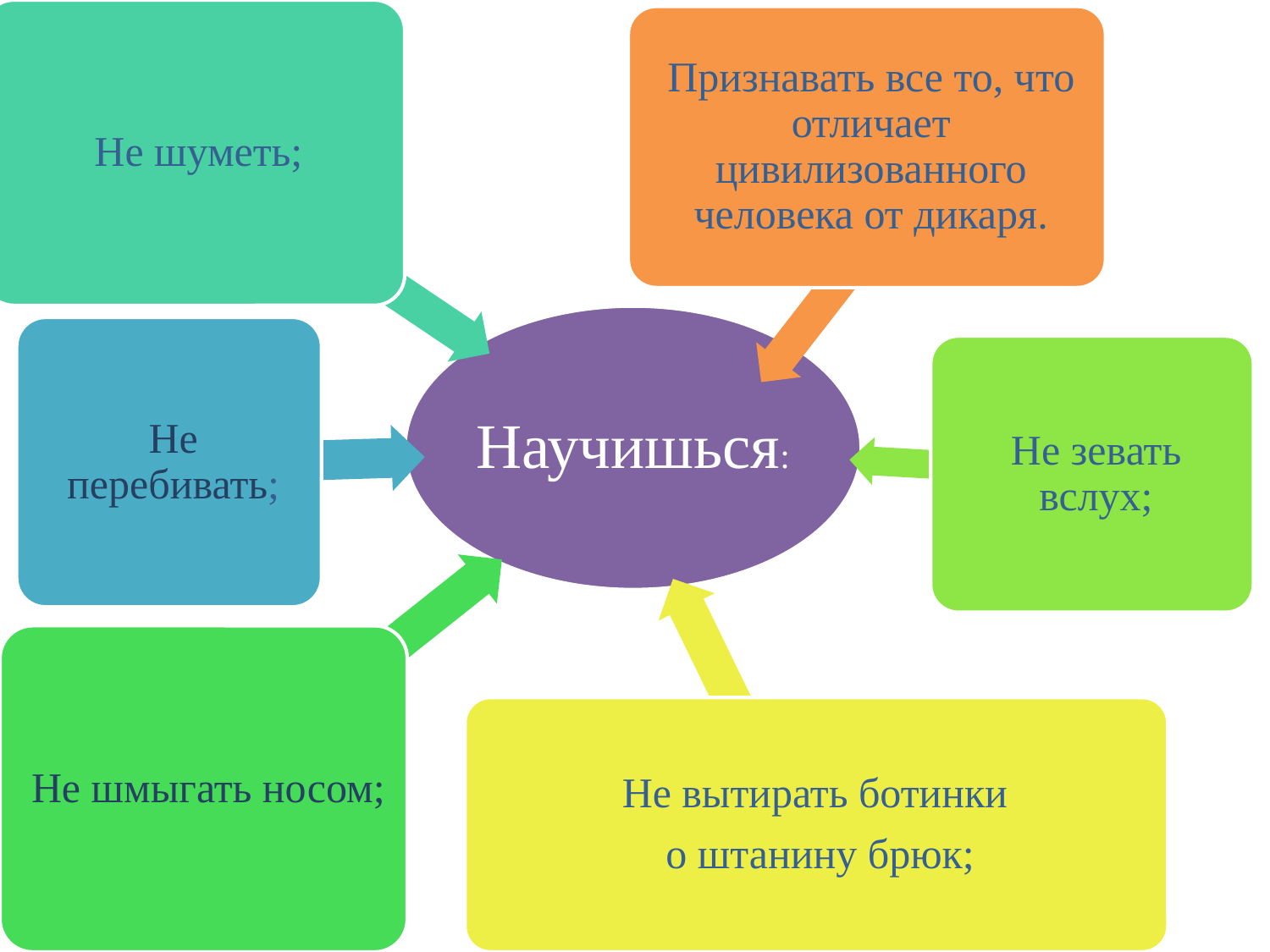

Научишься:
Не перебивать;
Не шуметь;
Не шмыгать носом;
Не зевать вслух;
Не вытирать ботинки
о штанину брюк;
Признавать все то, что отличает цивилизованного человека от дикаря.